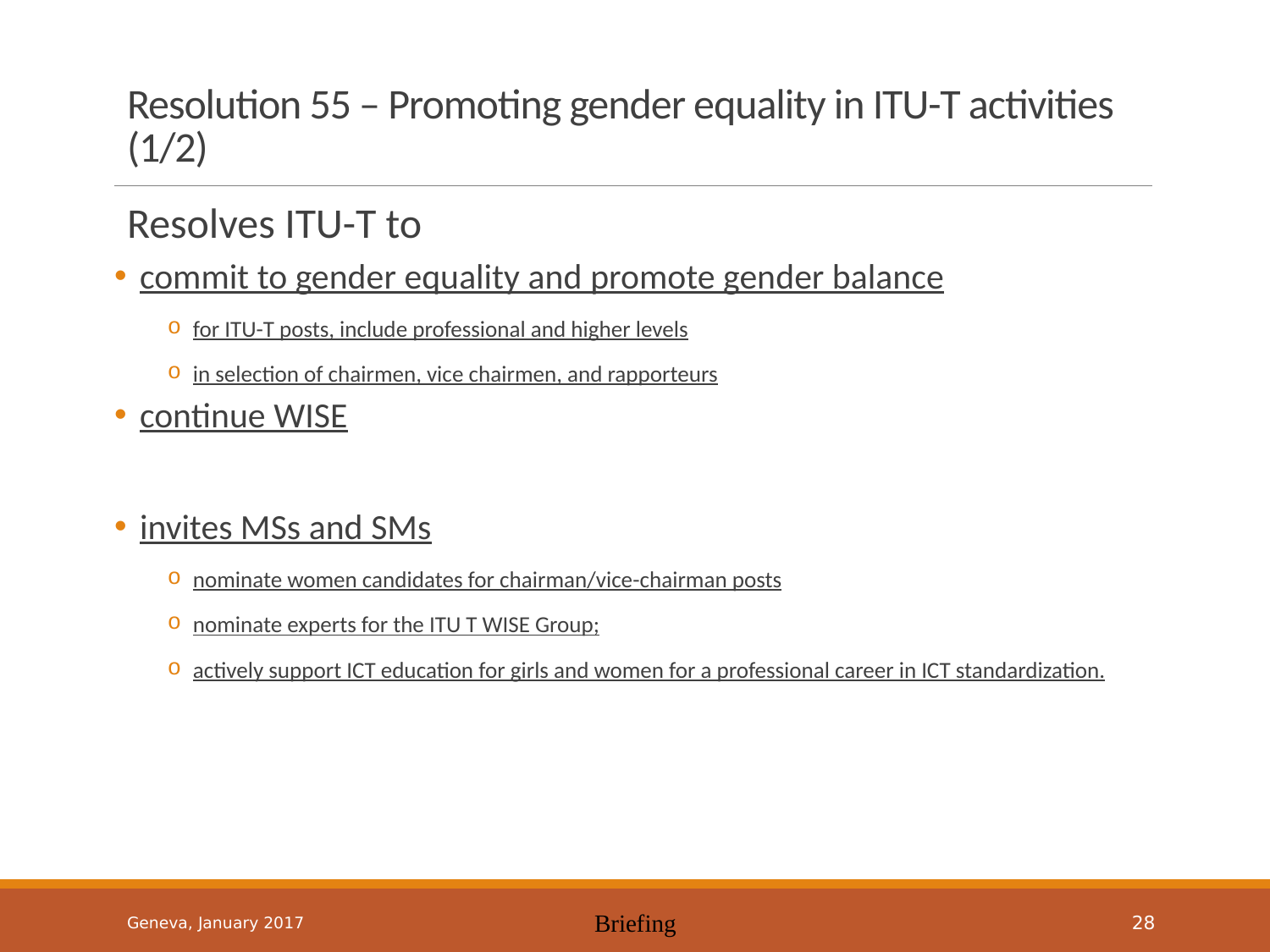

# Resolution 55 – Promoting gender equality in ITU-T activities (1/2)
Resolves ITU-T to
commit to gender equality and promote gender balance
for ITU-T posts, include professional and higher levels
in selection of chairmen, vice chairmen, and rapporteurs
continue WISE

invites MSs and SMs
nominate women candidates for chairman/vice-chairman posts
nominate experts for the ITU T WISE Group;
actively support ICT education for girls and women for a professional career in ICT standardization.

Geneva, January 2017
Briefing
28